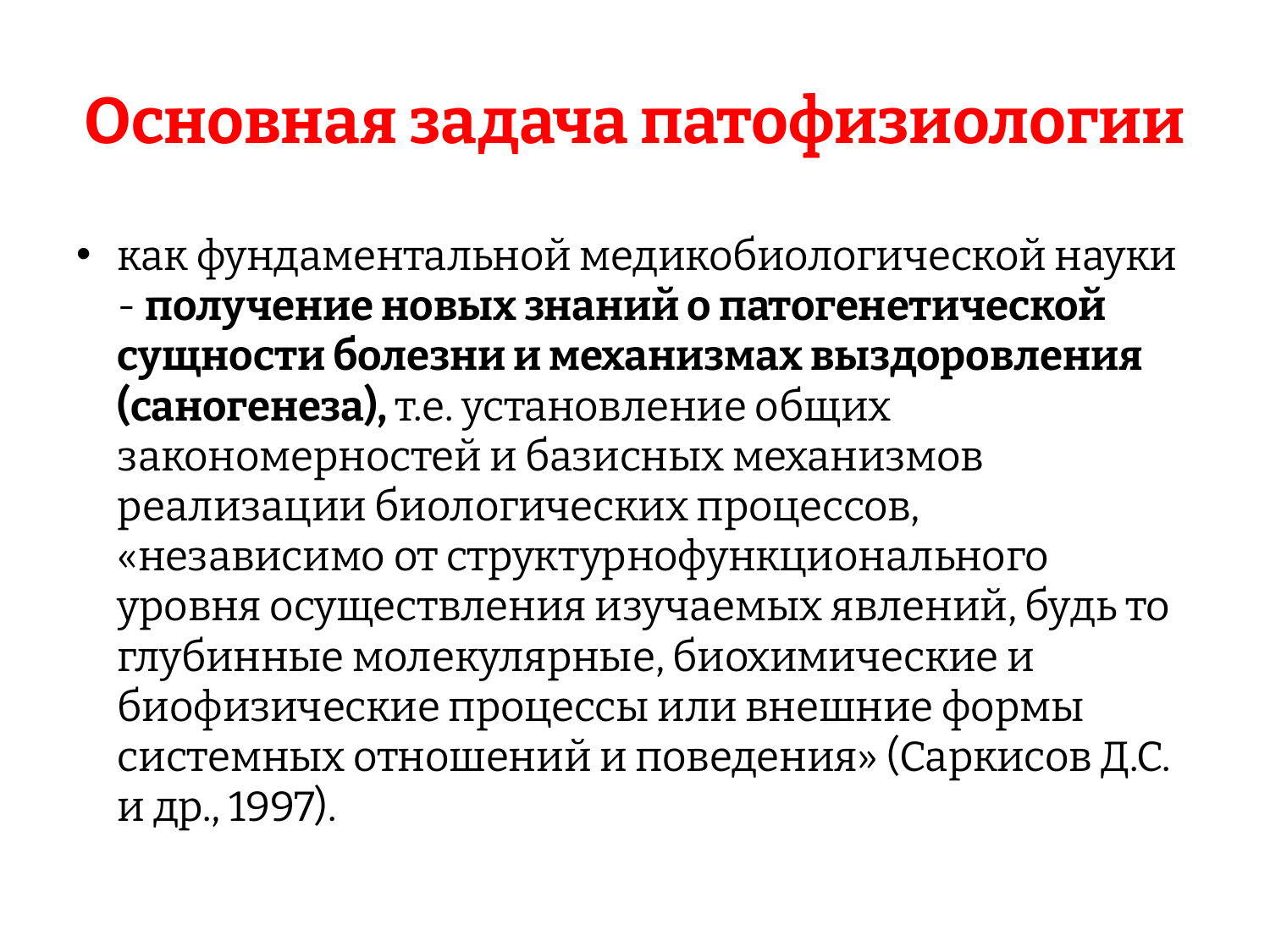

# Основная задача патофизиологии
как фундаментальной медикобиологической науки - получение новых знаний о патогенетической сущности болезни и механизмах выздоровления (саногенеза), т.е. установление общих закономерностей и базисных механизмов реализации биологических процессов, «независимо от структурнофункционального уровня осуществления изучаемых явлений, будь то глубинные молекулярные, биохимические и биофизические процессы или внешние формы системных отношений и поведения» (Саркисов Д.С. и др., 1997).